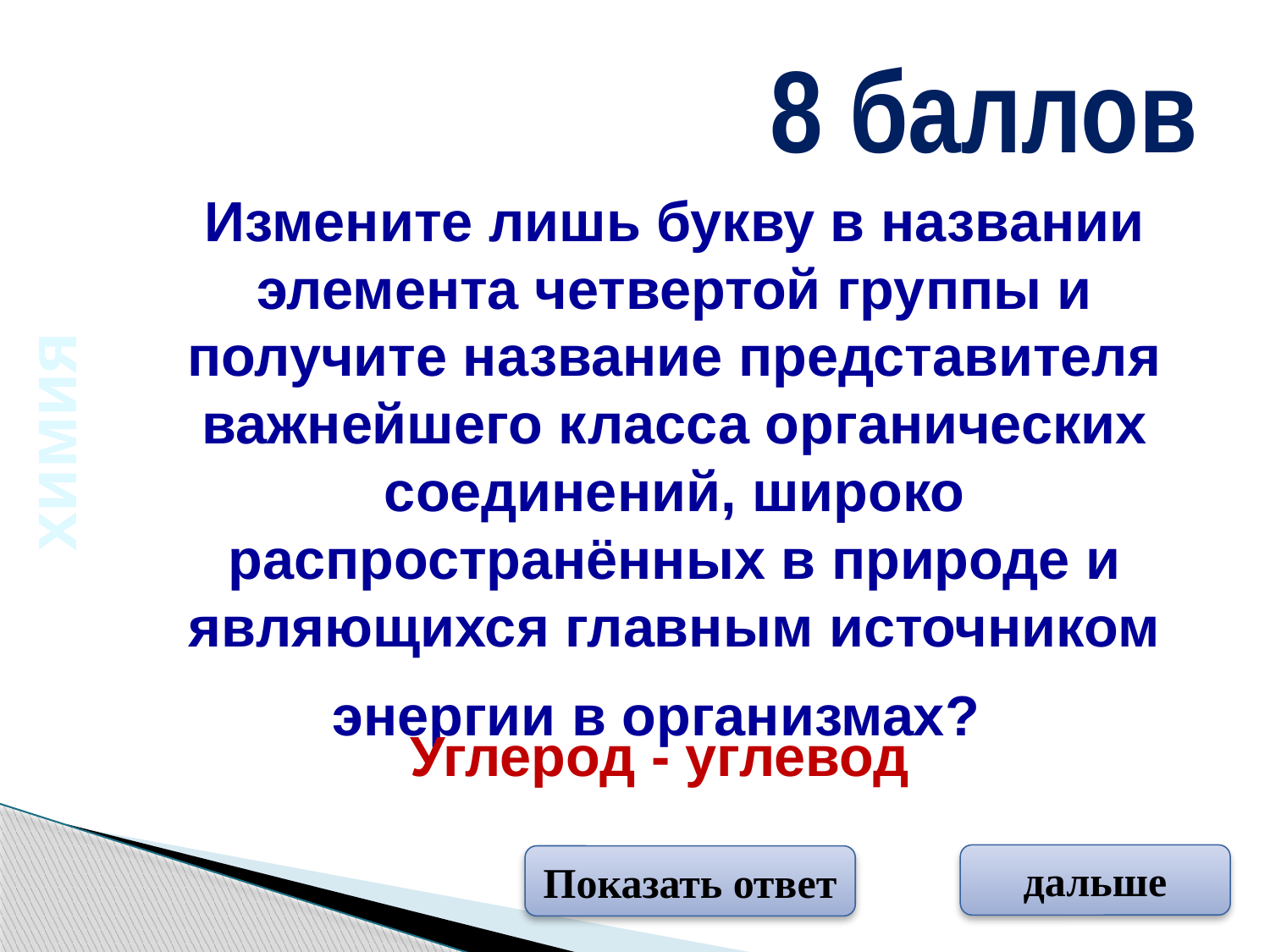

8 баллов
Измените лишь букву в названии элемента четвертой группы и получите название представителя важнейшего класса органических соединений, широко распространённых в природе и являющихся главным источником энергии в организмах?
химия
Углерод - углевод
дальше
Показать ответ